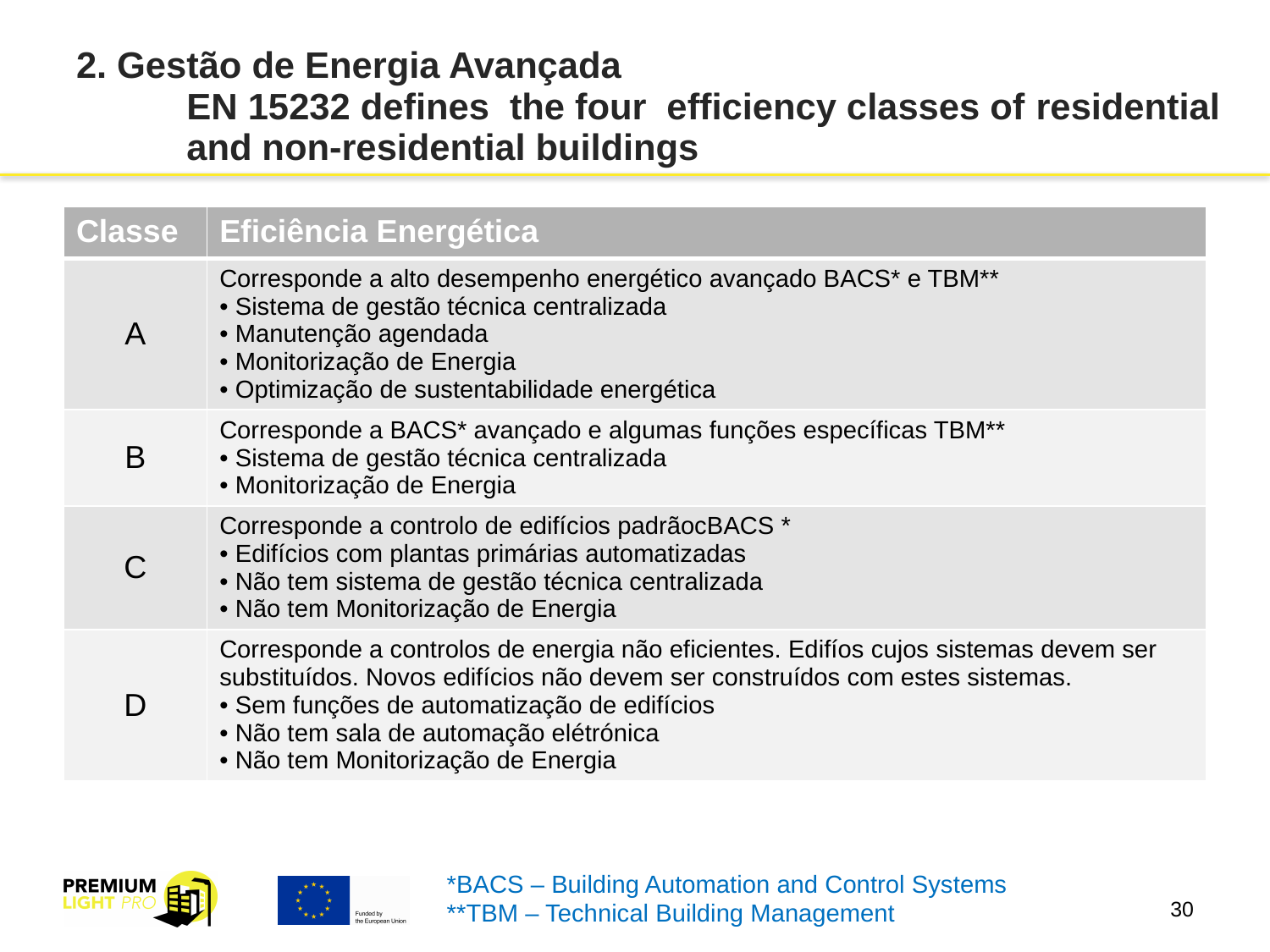

# 2. Gestão de Energia Avançada EN 15232 defines  the four  efficiency classes of residential 	and non-residential buildings
| Classe | Eficiência Energética |
| --- | --- |
| A | Corresponde a alto desempenho energético avançado BACS\* e TBM\*\* • Sistema de gestão técnica centralizada • Manutenção agendada • Monitorização de Energia • Optimização de sustentabilidade energética |
| B | Corresponde a BACS\* avançado e algumas funções específicas TBM\*\* • Sistema de gestão técnica centralizada • Monitorização de Energia |
| C | Corresponde a controlo de edifícios padrãocBACS \* • Edifícios com plantas primárias automatizadas • Não tem sistema de gestão técnica centralizada • Não tem Monitorização de Energia |
| D | Corresponde a controlos de energia não eficientes. Edifíos cujos sistemas devem ser substituídos. Novos edifícios não devem ser construídos com estes sistemas. • Sem funções de automatização de edifícios • Não tem sala de automação elétrónica • Não tem Monitorização de Energia |
*BACS – Building Automation and Control Systems
**TBM – Technical Building Management